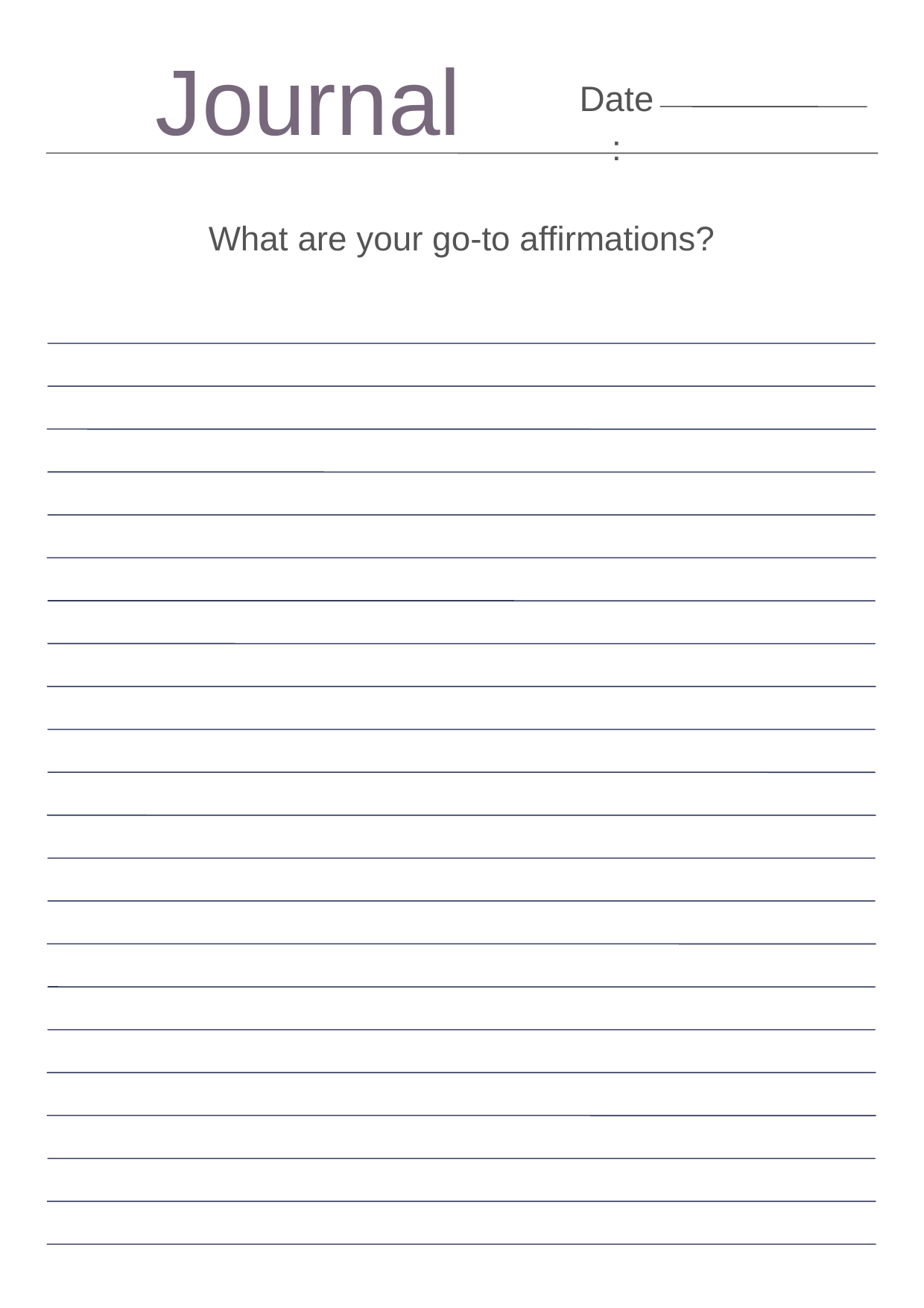

Journal
Date:

What are your go-to affirmations?